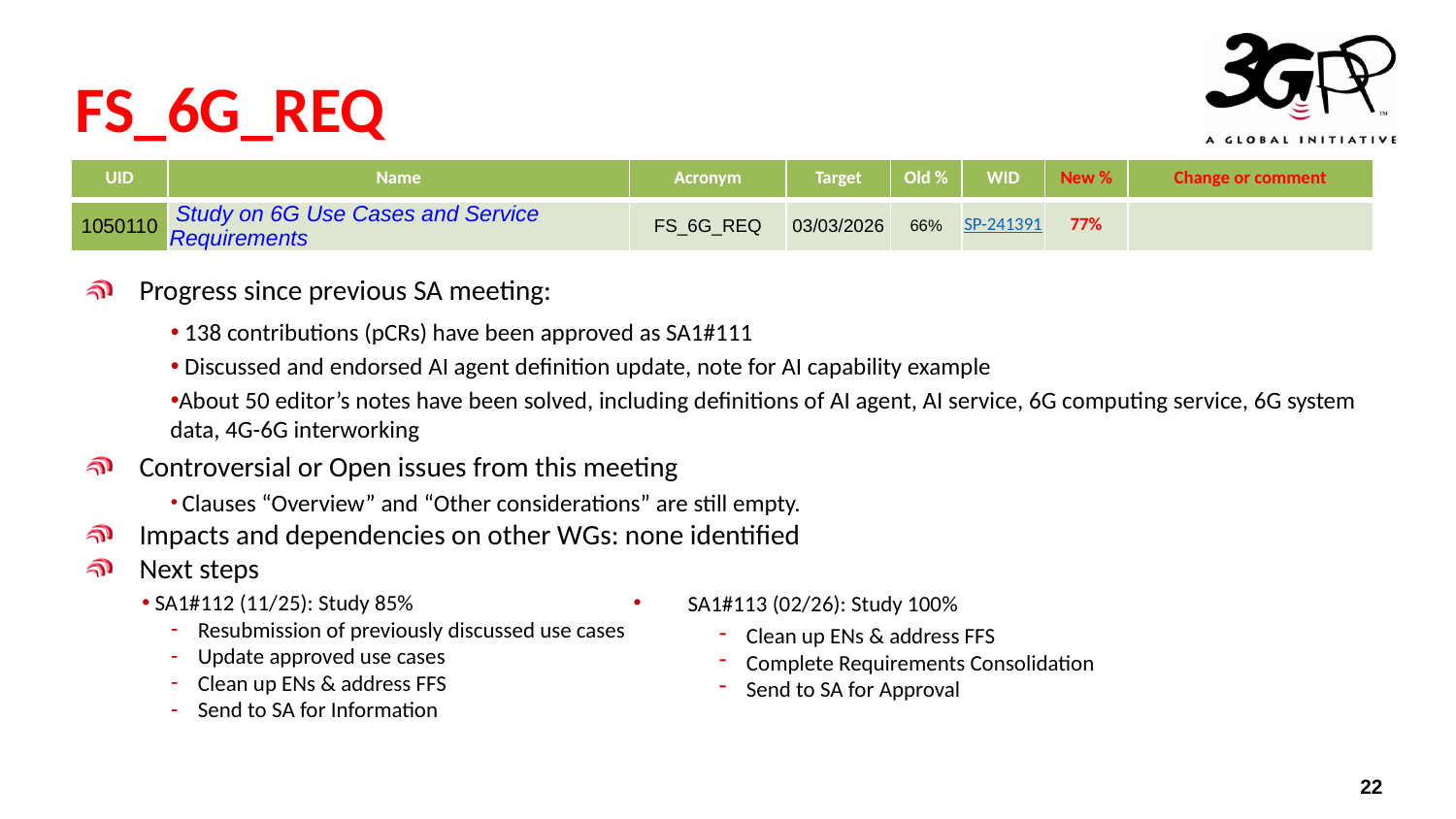

# FS_6G_REQ
| UID | Name | Acronym | Target | Old % | WID | New % | Change or comment |
| --- | --- | --- | --- | --- | --- | --- | --- |
| 1050110 | Study on 6G Use Cases and Service Requirements | FS\_6G\_REQ | 03/03/2026 | 66% | SP-241391 | 77% |  |
Progress since previous SA meeting:
 138 contributions (pCRs) have been approved as SA1#111
 Discussed and endorsed AI agent definition update, note for AI capability example
About 50 editor’s notes have been solved, including definitions of AI agent, AI service, 6G computing service, 6G system data, 4G-6G interworking
Controversial or Open issues from this meeting
 Clauses “Overview” and “Other considerations” are still empty.
Impacts and dependencies on other WGs: none identified
Next steps
 SA1#112 (11/25): Study 85%
Resubmission of previously discussed use cases
Update approved use cases
Clean up ENs & address FFS
Send to SA for Information

SA1#113 (02/26): Study 100%
Clean up ENs & address FFS
Complete Requirements Consolidation
Send to SA for Approval